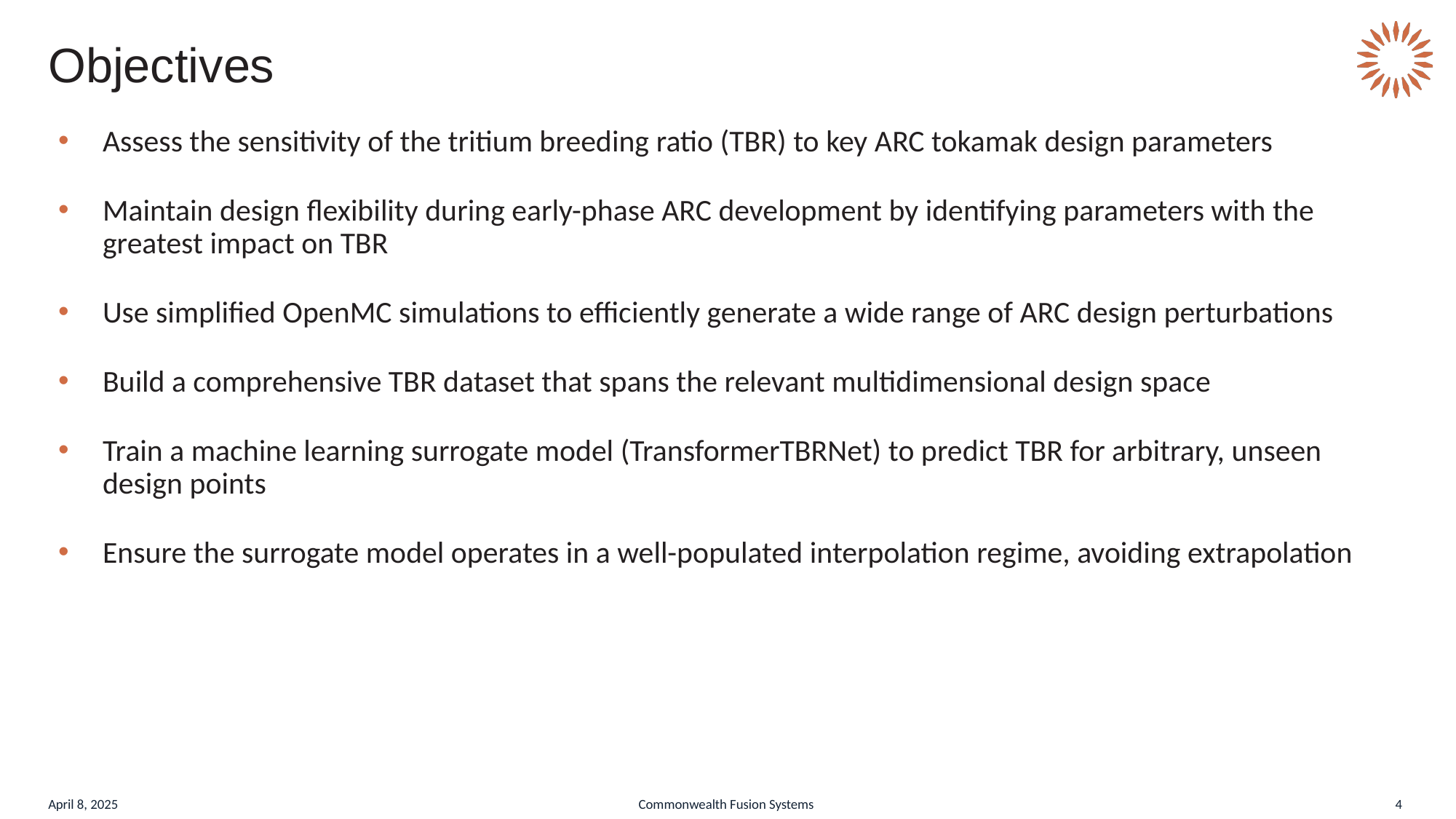

# Objectives
Assess the sensitivity of the tritium breeding ratio (TBR) to key ARC tokamak design parameters
Maintain design flexibility during early-phase ARC development by identifying parameters with the greatest impact on TBR
Use simplified OpenMC simulations to efficiently generate a wide range of ARC design perturbations
Build a comprehensive TBR dataset that spans the relevant multidimensional design space
Train a machine learning surrogate model (TransformerTBRNet) to predict TBR for arbitrary, unseen design points
Ensure the surrogate model operates in a well-populated interpolation regime, avoiding extrapolation